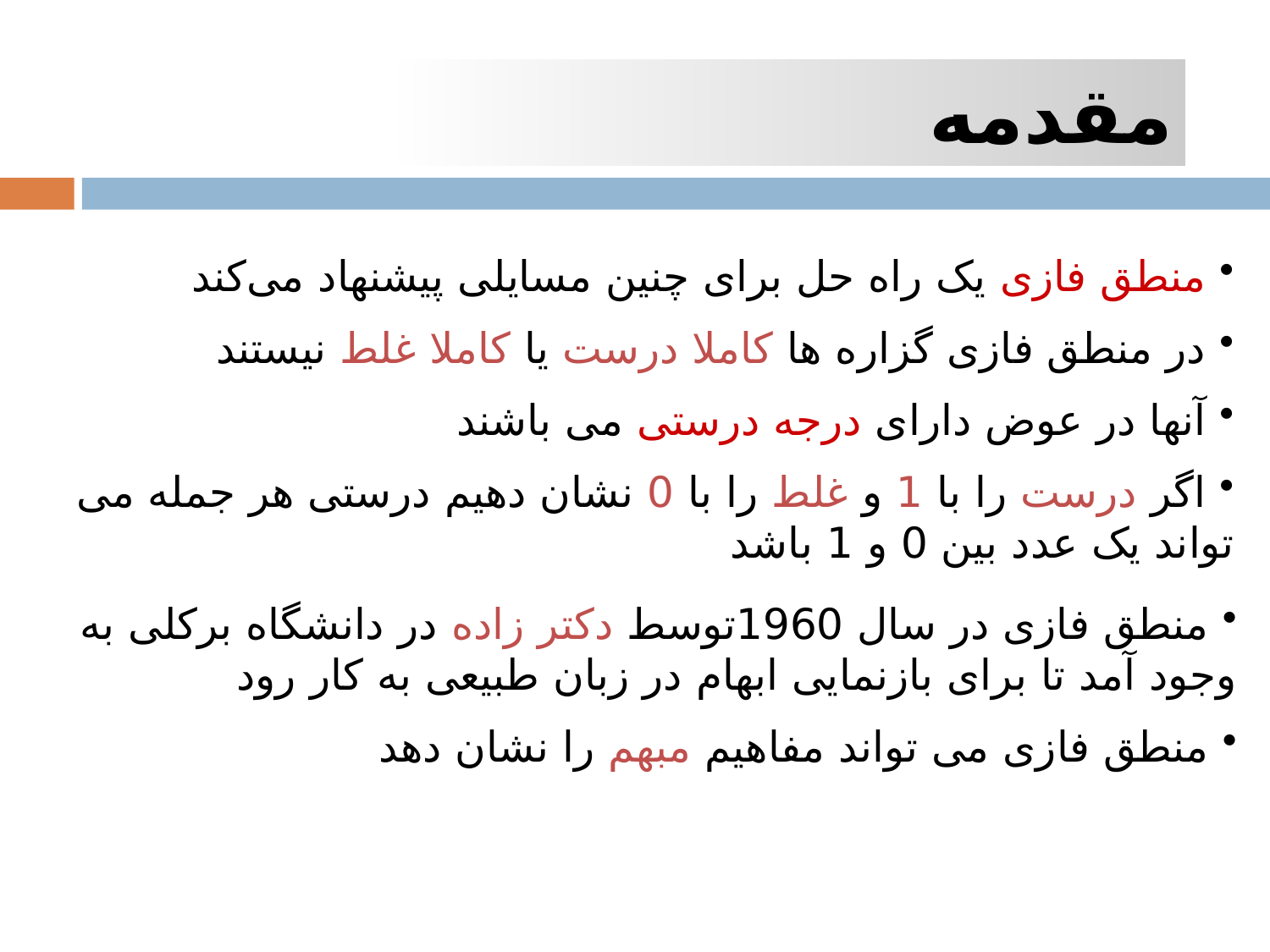

مقدمه
 منطق فازی يک راه حل برای چنين مسايلی پيشنهاد می‌کند
 در منطق فازی گزاره ها کاملا درست يا کاملا غلط نيستند
 آنها در عوض دارای درجه درستی می باشند
 اگر درست را با 1 و غلط را با 0 نشان دهيم درستی هر جمله می تواند يک عدد بين 0 و 1 باشد
 منطق فازی در سال 1960توسط دکتر زاده در دانشگاه برکلی به وجود آمد تا برای بازنمايی ابهام در زبان طبيعی به کار رود
 منطق فازی می تواند مفاهيم مبهم را نشان دهد